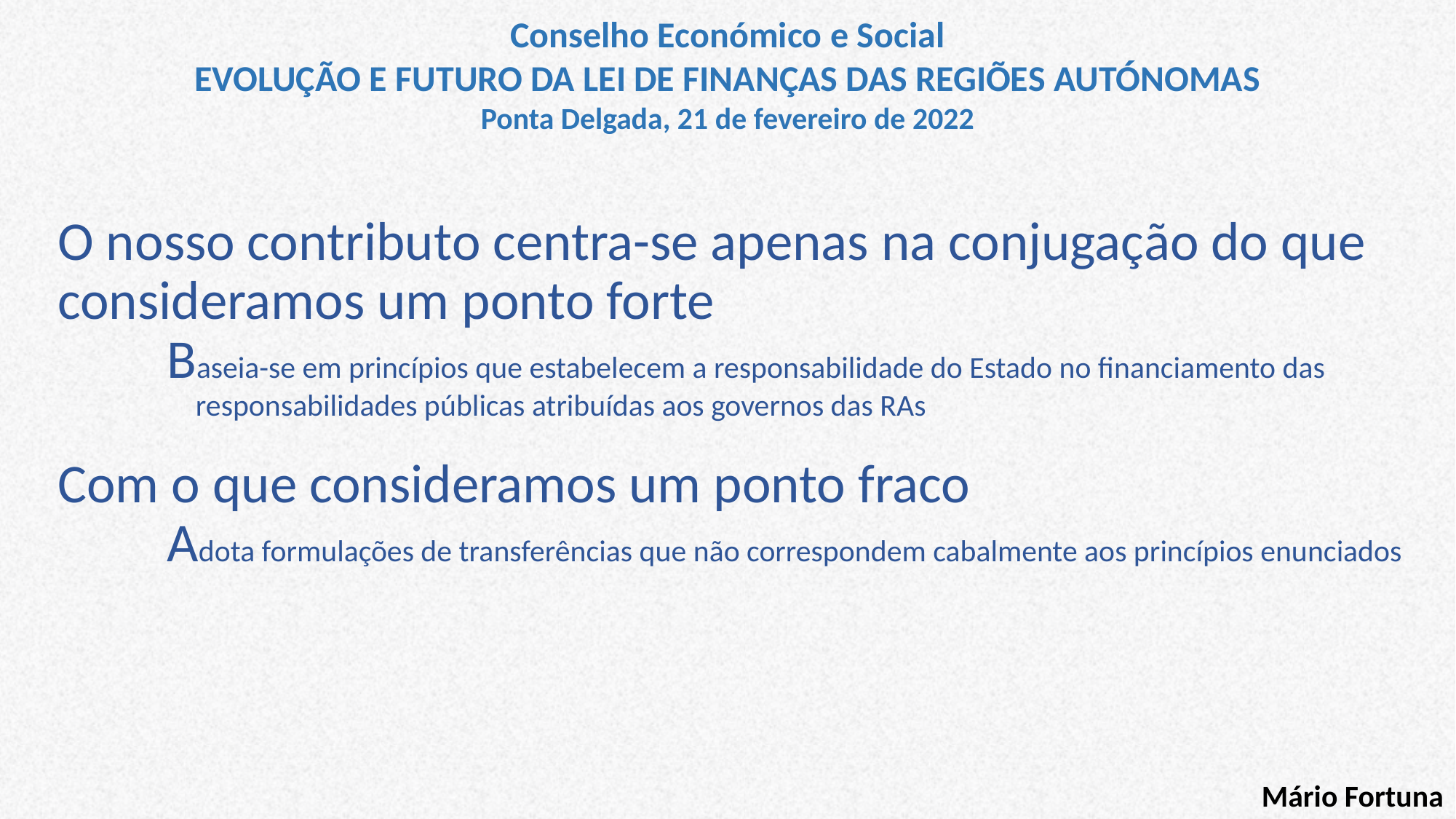

Conselho Económico e Social
EVOLUÇÃO E FUTURO DA LEI DE FINANÇAS DAS REGIÕES AUTÓNOMAS
Ponta Delgada, 21 de fevereiro de 2022
# O nosso contributo centra-se apenas na conjugação do que consideramos um ponto forte Baseia-se em princípios que estabelecem a responsabilidade do Estado no financiamento das responsabilidades públicas atribuídas aos governos das RAs Com o que consideramos um ponto fraco Adota formulações de transferências que não correspondem cabalmente aos princípios enunciados
Mário Fortuna